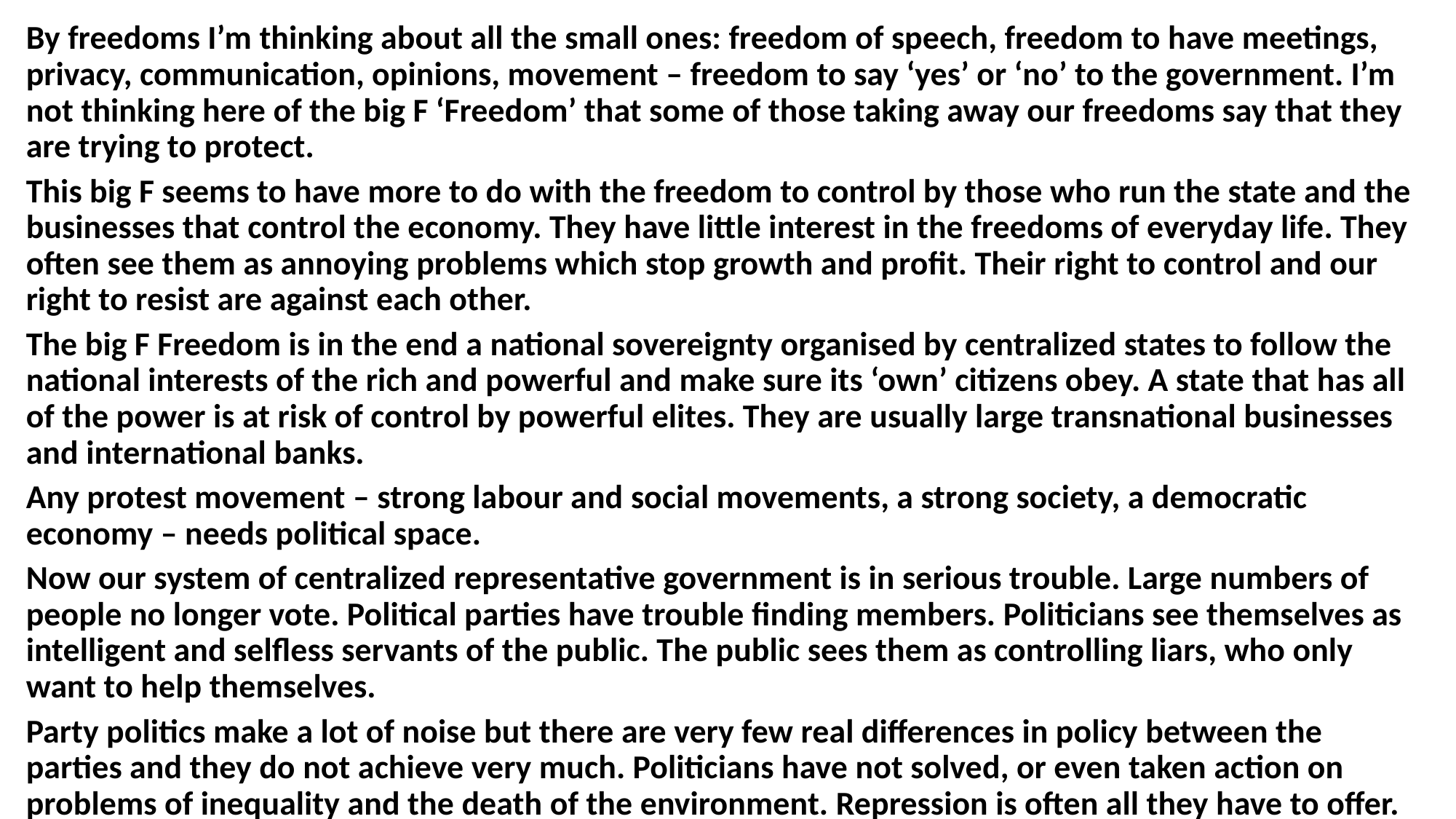

By freedoms I’m thinking about all the small ones: freedom of speech, freedom to have meetings, privacy, communication, opinions, movement – freedom to say ‘yes’ or ‘no’ to the government. I’m not thinking here of the big F ‘Freedom’ that some of those taking away our freedoms say that they are trying to protect.
This big F seems to have more to do with the freedom to control by those who run the state and the businesses that control the economy. They have little interest in the freedoms of everyday life. They often see them as annoying problems which stop growth and profit. Their right to control and our right to resist are against each other.
The big F Freedom is in the end a national sovereignty organised by centralized states to follow the national interests of the rich and powerful and make sure its ‘own’ citizens obey. A state that has all of the power is at risk of control by powerful elites. They are usually large transnational businesses and international banks.
Any protest movement – strong labour and social movements, a strong society, a democratic economy – needs political space.
Now our system of centralized representative government is in serious trouble. Large numbers of people no longer vote. Political parties have trouble finding members. Politicians see themselves as intelligent and selfless servants of the public. The public sees them as controlling liars, who only want to help themselves.
Party politics make a lot of noise but there are very few real differences in policy between the parties and they do not achieve very much. Politicians have not solved, or even taken action on problems of inequality and the death of the environment. Repression is often all they have to offer.

#